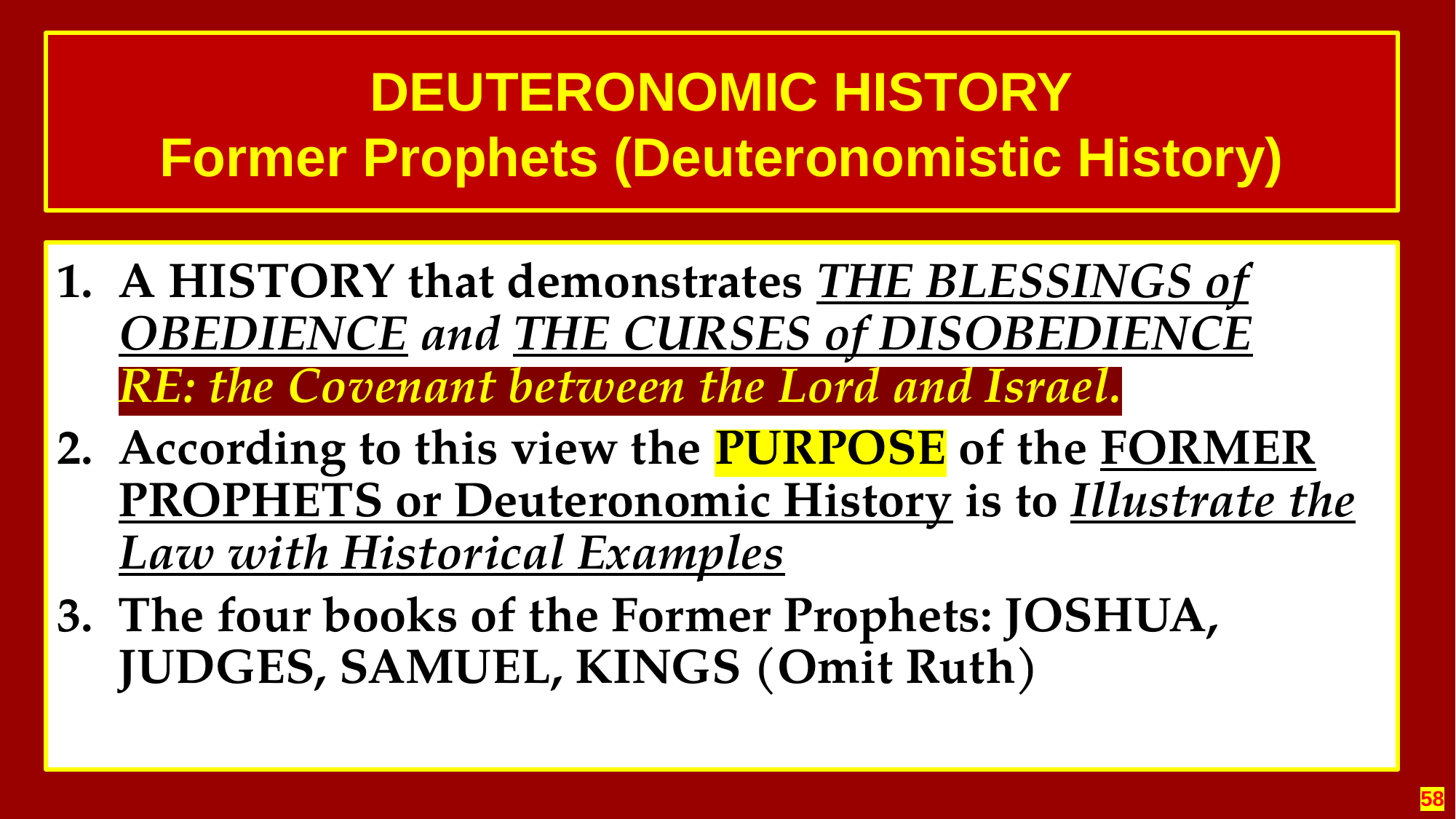

# DEUTERONOMIC HISTORY Former Prophets (Deuteronomistic History)
A HISTORY that demonstrates THE BLESSINGS of OBEDIENCE and THE CURSES of DISOBEDIENCE     RE: the Covenant between the Lord and Israel.
According to this view the PURPOSE of the FORMER PROPHETS or Deuteronomic History is to Illustrate the Law with Historical Examples
The four books of the Former Prophets: JOSHUA, JUDGES, SAMUEL, KINGS (Omit Ruth)

58